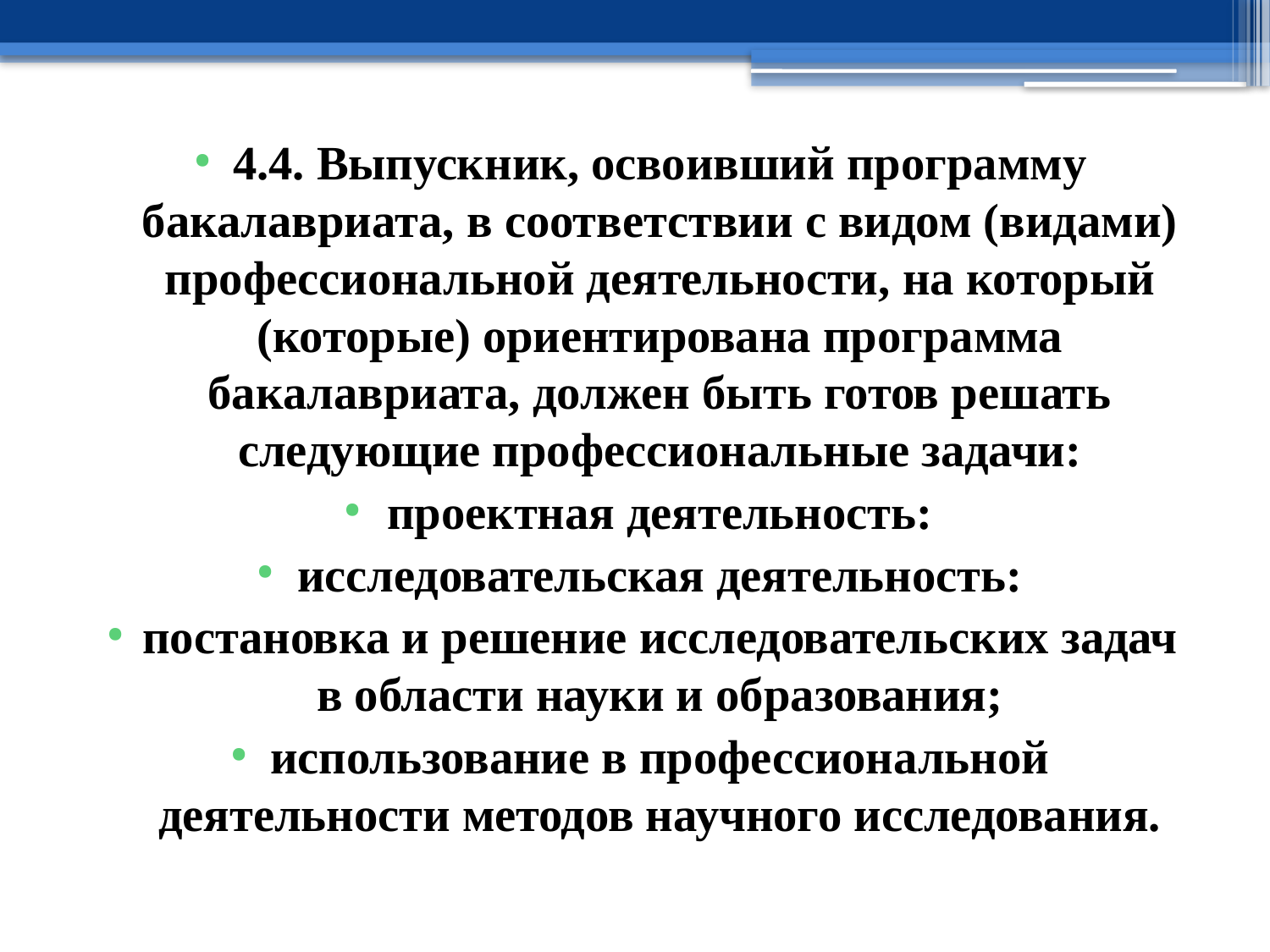

4.4. Выпускник, освоивший программу бакалавриата, в соответствии с видом (видами) профессиональной деятельности, на который (которые) ориентирована программа бакалавриата, должен быть готов решать следующие профессиональные задачи:
проектная деятельность:
исследовательская деятельность:
постановка и решение исследовательских задач в области науки и образования;
использование в профессиональной деятельности методов научного исследования.

#